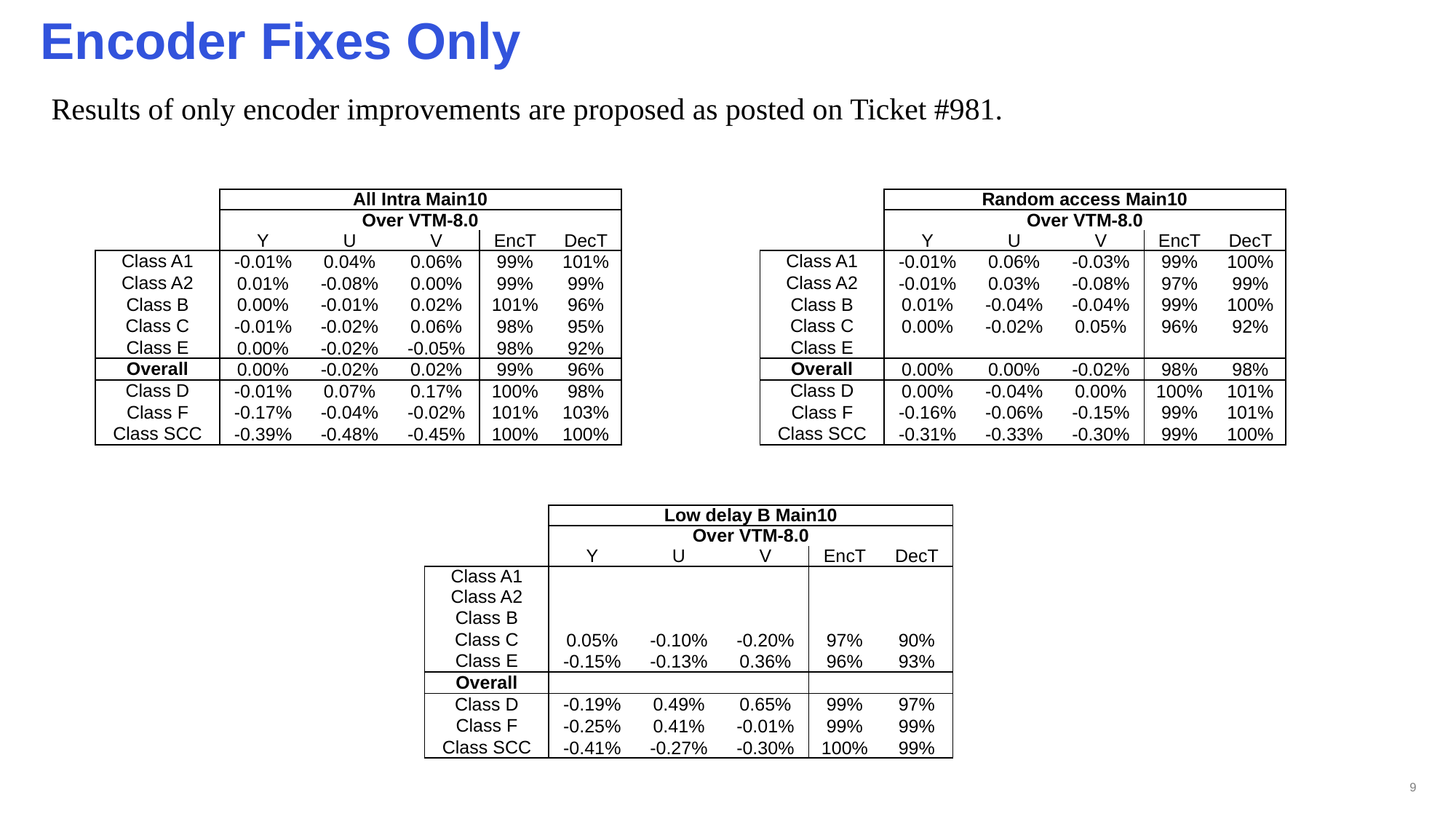

# Encoder Fixes Only
Results of only encoder improvements are proposed as posted on Ticket #981.
|  | All Intra Main10 |  |  |  |  |
| --- | --- | --- | --- | --- | --- |
|  | Over VTM-8.0 |  |  |  |  |
|  | Y | U | V | EncT | DecT |
| Class A1 | -0.01% | 0.04% | 0.06% | 99% | 101% |
| Class A2 | 0.01% | -0.08% | 0.00% | 99% | 99% |
| Class B | 0.00% | -0.01% | 0.02% | 101% | 96% |
| Class C | -0.01% | -0.02% | 0.06% | 98% | 95% |
| Class E | 0.00% | -0.02% | -0.05% | 98% | 92% |
| Overall | 0.00% | -0.02% | 0.02% | 99% | 96% |
| Class D | -0.01% | 0.07% | 0.17% | 100% | 98% |
| Class F | -0.17% | -0.04% | -0.02% | 101% | 103% |
| Class SCC | -0.39% | -0.48% | -0.45% | 100% | 100% |
|  | Random access Main10 |  |  |  |  |
| --- | --- | --- | --- | --- | --- |
|  | Over VTM-8.0 |  |  |  |  |
|  | Y | U | V | EncT | DecT |
| Class A1 | -0.01% | 0.06% | -0.03% | 99% | 100% |
| Class A2 | -0.01% | 0.03% | -0.08% | 97% | 99% |
| Class B | 0.01% | -0.04% | -0.04% | 99% | 100% |
| Class C | 0.00% | -0.02% | 0.05% | 96% | 92% |
| Class E |  |  |  |  |  |
| Overall | 0.00% | 0.00% | -0.02% | 98% | 98% |
| Class D | 0.00% | -0.04% | 0.00% | 100% | 101% |
| Class F | -0.16% | -0.06% | -0.15% | 99% | 101% |
| Class SCC | -0.31% | -0.33% | -0.30% | 99% | 100% |
|  | Low delay B Main10 |  |  |  |  |
| --- | --- | --- | --- | --- | --- |
|  | Over VTM-8.0 |  |  |  |  |
|  | Y | U | V | EncT | DecT |
| Class A1 |  |  |  |  |  |
| Class A2 |  |  |  |  |  |
| Class B |  |  |  |  |  |
| Class C | 0.05% | -0.10% | -0.20% | 97% | 90% |
| Class E | -0.15% | -0.13% | 0.36% | 96% | 93% |
| Overall |  |  |  |  |  |
| Class D | -0.19% | 0.49% | 0.65% | 99% | 97% |
| Class F | -0.25% | 0.41% | -0.01% | 99% | 99% |
| Class SCC | -0.41% | -0.27% | -0.30% | 100% | 99% |